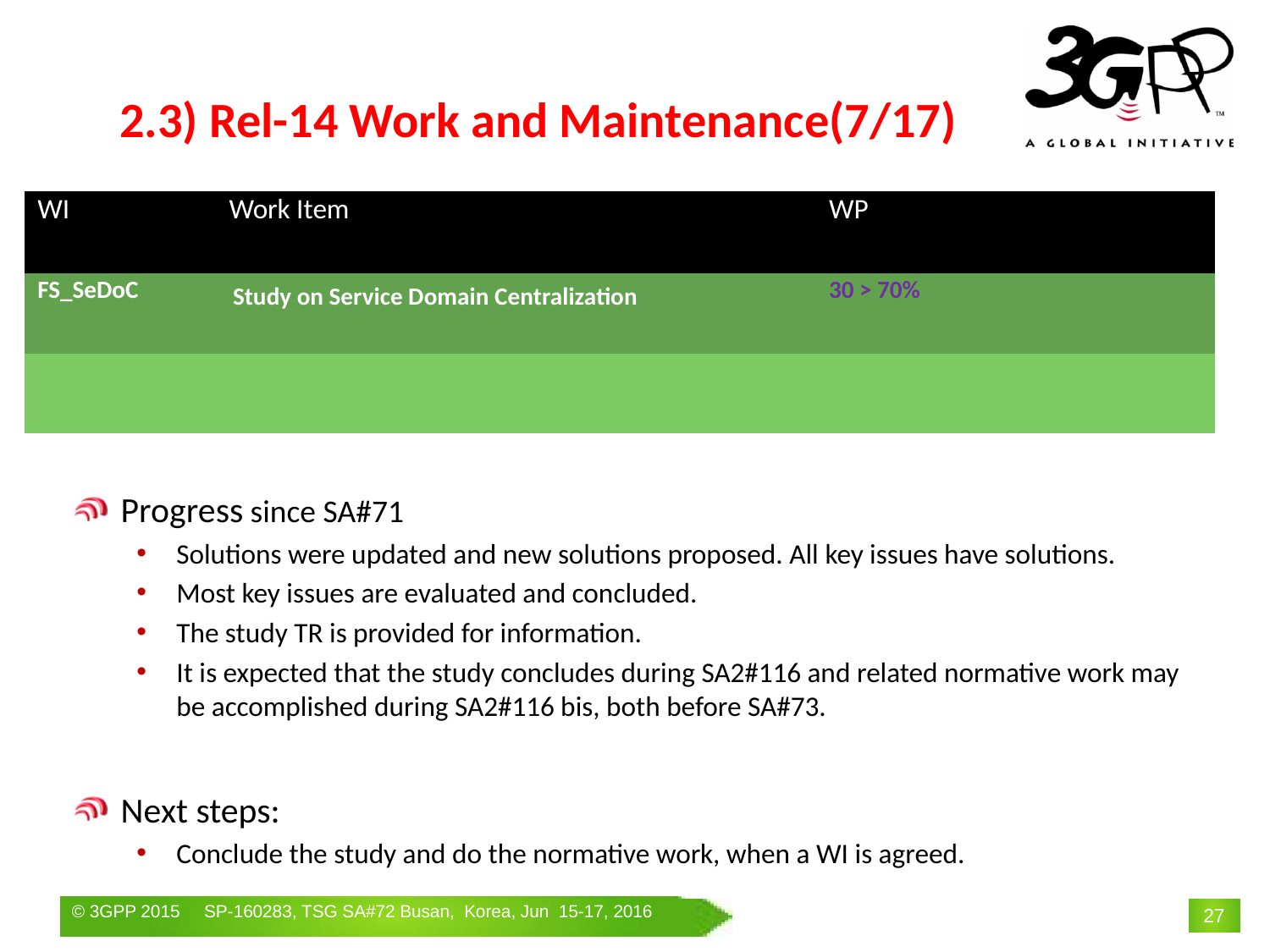

# 2.3) Rel-14 Work and Maintenance(7/17)
| WI | Work Item | WP |  |  |
| --- | --- | --- | --- | --- |
| FS\_SeDoC | Study on Service Domain Centralization | 30 > 70% |  |  |
|  |  |  |  |  |
Progress since SA#71
Solutions were updated and new solutions proposed. All key issues have solutions.
Most key issues are evaluated and concluded.
The study TR is provided for information.
It is expected that the study concludes during SA2#116 and related normative work may be accomplished during SA2#116 bis, both before SA#73.

Next steps:
Conclude the study and do the normative work, when a WI is agreed.